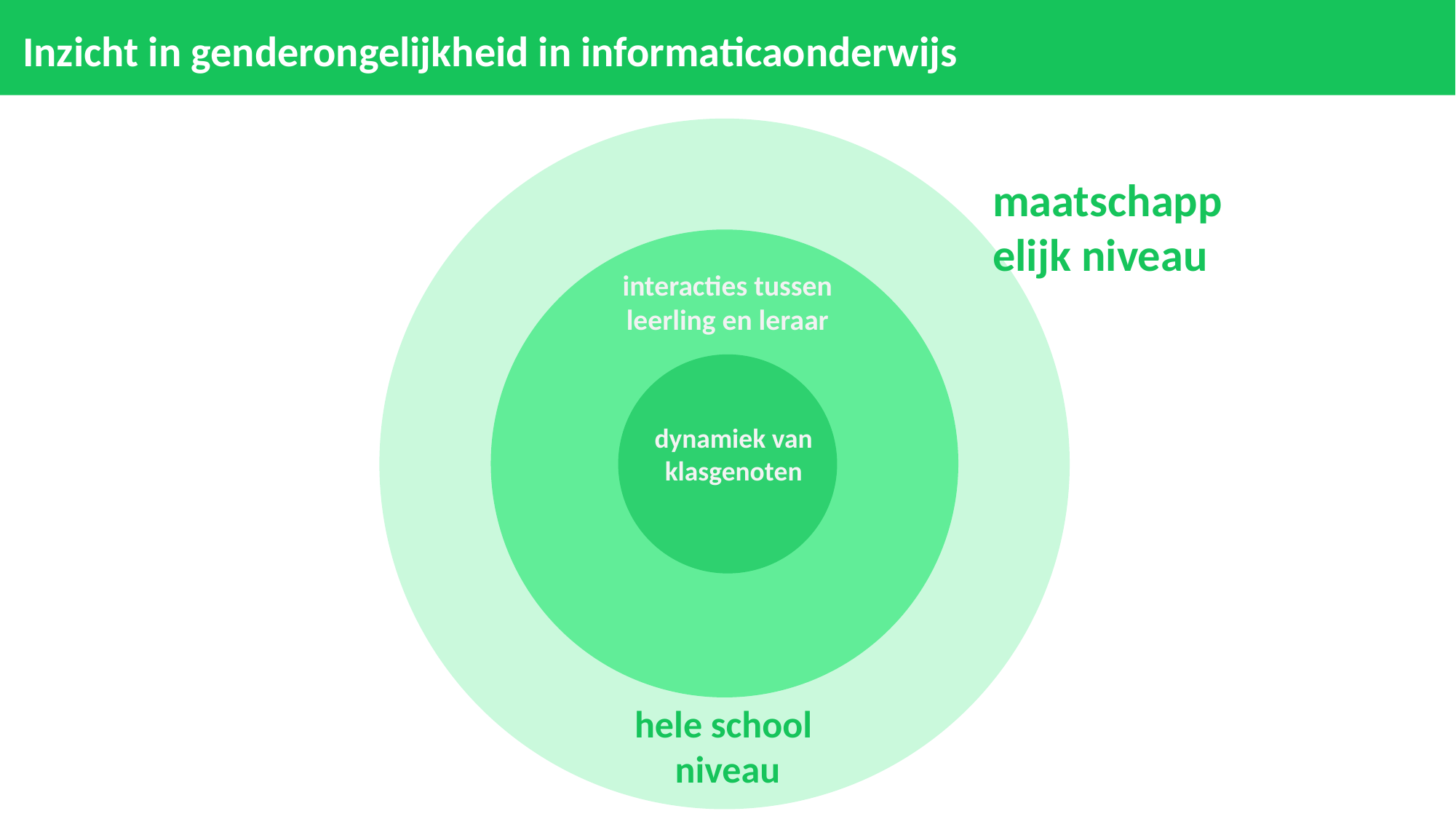

# Inzicht in genderongelijkheid in informaticaonderwijs

maatschappelijk niveau

interacties tussen leerling en leraar

dynamiek van klasgenoten
hele school
niveau